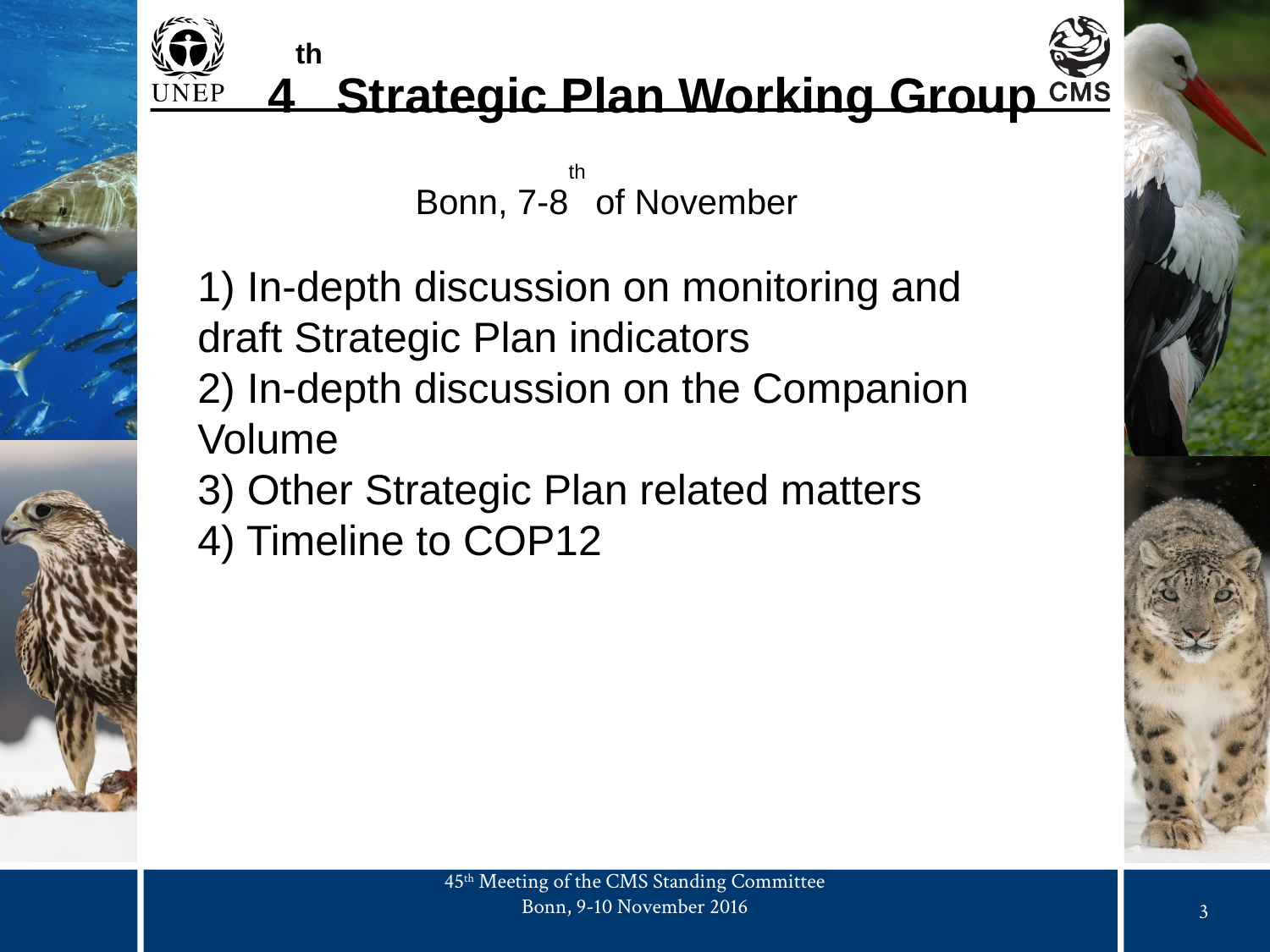

4th Strategic Plan Working Group
Bonn, 7-8th of November

1) In-depth discussion on monitoring and draft Strategic Plan indicators
2) In-depth discussion on the Companion Volume
3) Other Strategic Plan related matters
4) Timeline to COP12